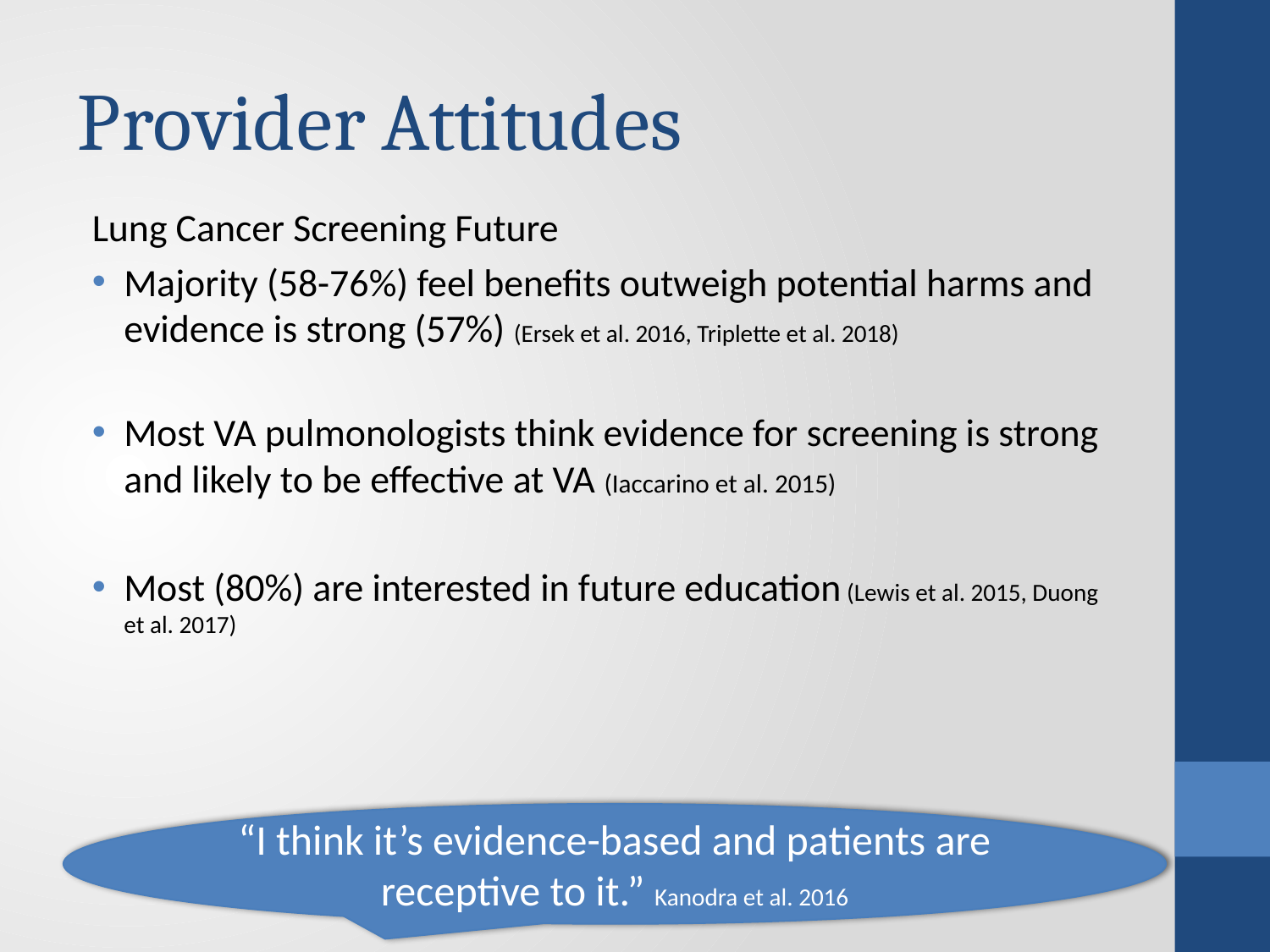

# Provider Attitudes
Lung Cancer Screening Future
Majority (58-76%) feel benefits outweigh potential harms and evidence is strong (57%) (Ersek et al. 2016, Triplette et al. 2018)

Most VA pulmonologists think evidence for screening is strong and likely to be effective at VA (Iaccarino et al. 2015)

Most (80%) are interested in future education (Lewis et al. 2015, Duong et al. 2017)
“I think it’s evidence-based and patients are receptive to it.” Kanodra et al. 2016